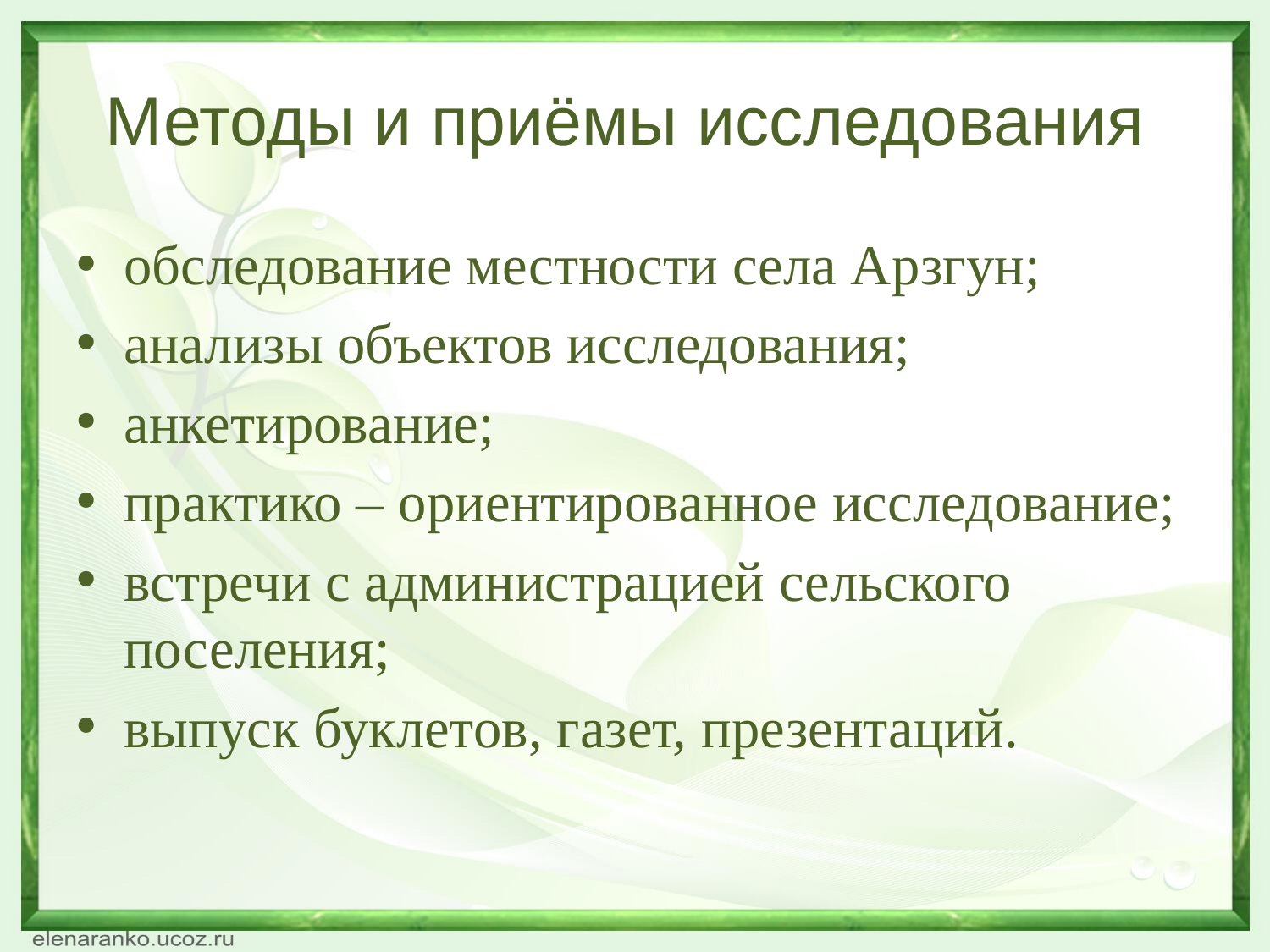

# Методы и приёмы исследования
обследование местности села Арзгун;
анализы объектов исследования;
анкетирование;
практико – ориентированное исследование;
встречи с администрацией сельского поселения;
выпуск буклетов, газет, презентаций.